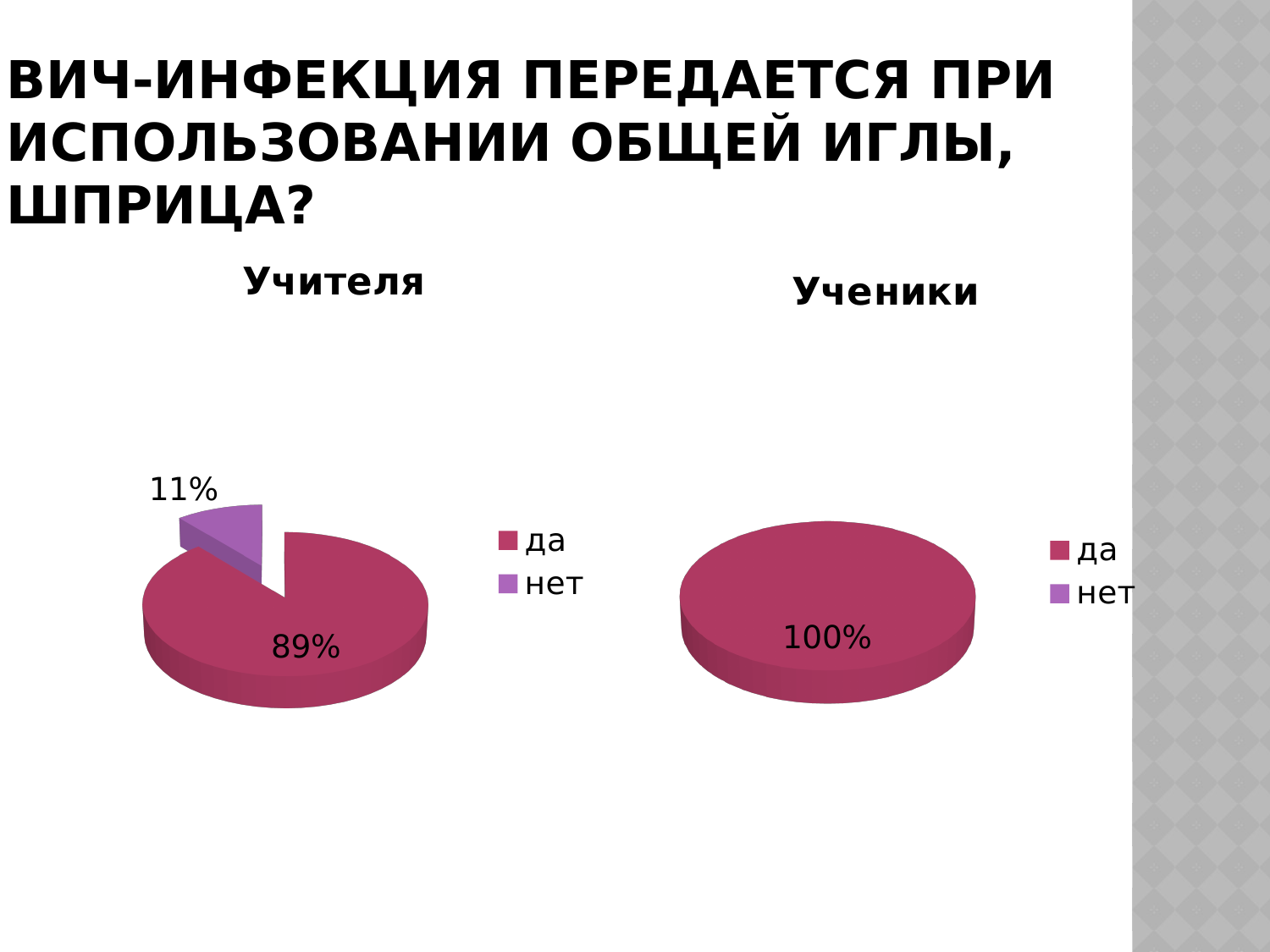

# ВИЧ-инфекция передается при использовании общей иглы, шприца?

[unsupported chart]

[unsupported chart]